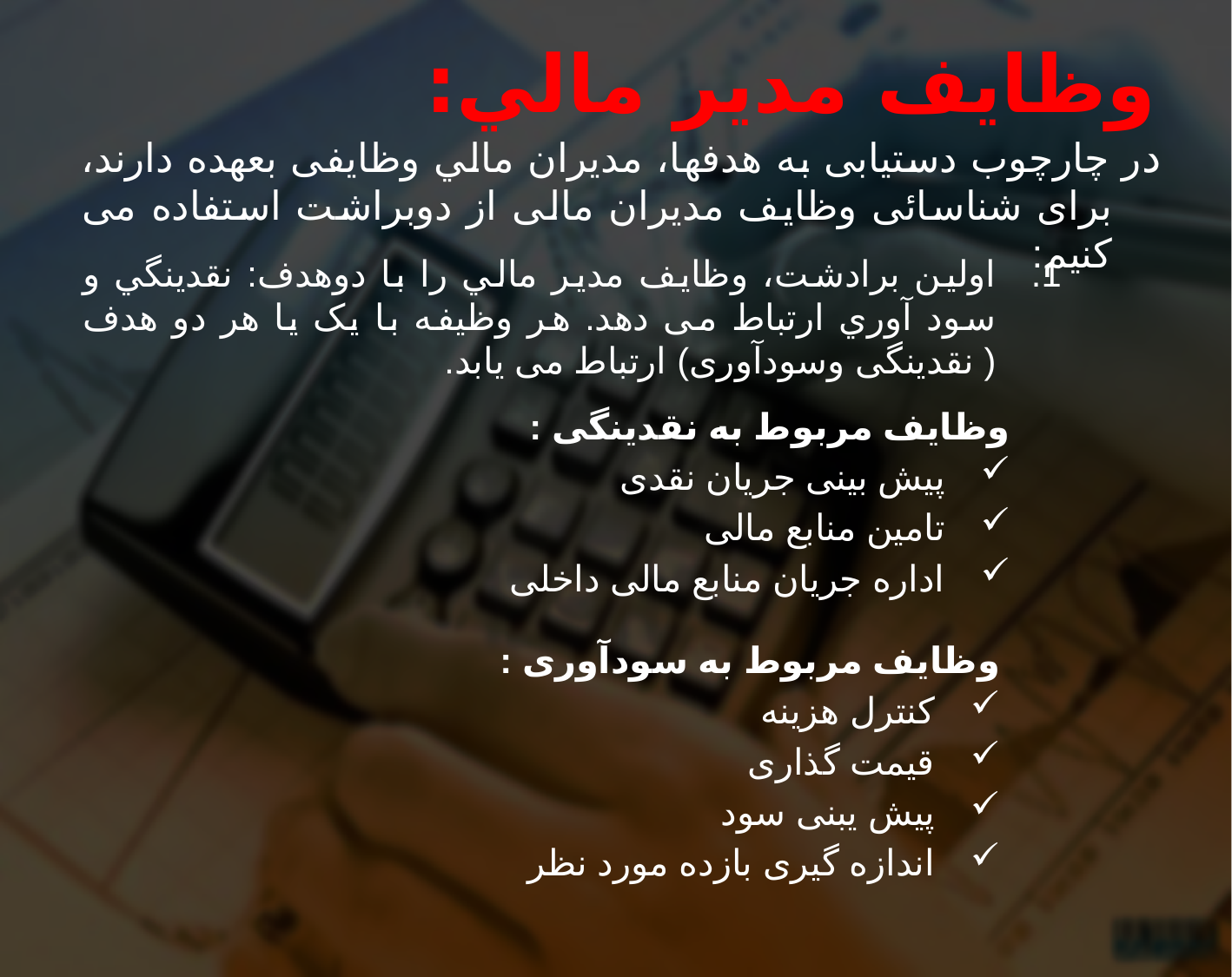

# وظايف مدير مالي:
در چارچوب دستیابی به هدفها، مديران مالي وظایفی بعهده دارند، برای شناسائی وظایف مدیران مالی از دوبراشت استفاده می کنیم:
اولین برادشت، وظايف مدير مالي را با دوهدف: نقدينگي و سود آوري ارتباط می دهد. هر وظیفه با یک یا هر دو هدف ( نقدینگی وسودآوری) ارتباط می یابد.
وظایف مربوط به نقدینگی :
پیش بینی جریان نقدی
تامین منابع مالی
اداره جریان منابع مالی داخلی
وظایف مربوط به سودآوری :
کنترل هزینه
قیمت گذاری
پیش یبنی سود
اندازه گیری بازده مورد نظر